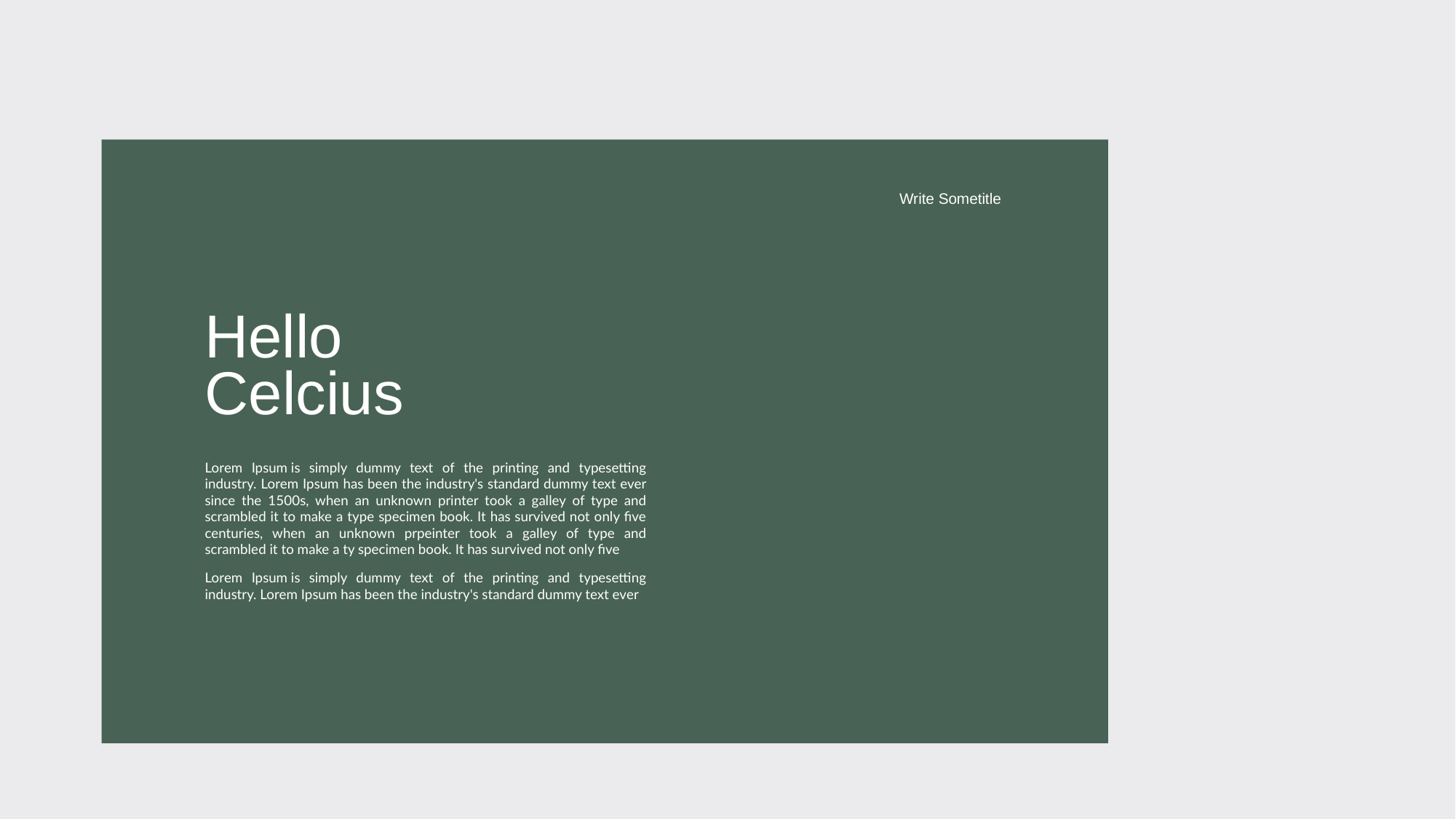

Write Sometitle
Hello
Celcius
Lorem Ipsum is simply dummy text of the printing and typesetting industry. Lorem Ipsum has been the industry's standard dummy text ever since the 1500s, when an unknown printer took a galley of type and scrambled it to make a type specimen book. It has survived not only five centuries, when an unknown prpeinter took a galley of type and scrambled it to make a ty specimen book. It has survived not only five
Lorem Ipsum is simply dummy text of the printing and typesetting industry. Lorem Ipsum has been the industry's standard dummy text ever